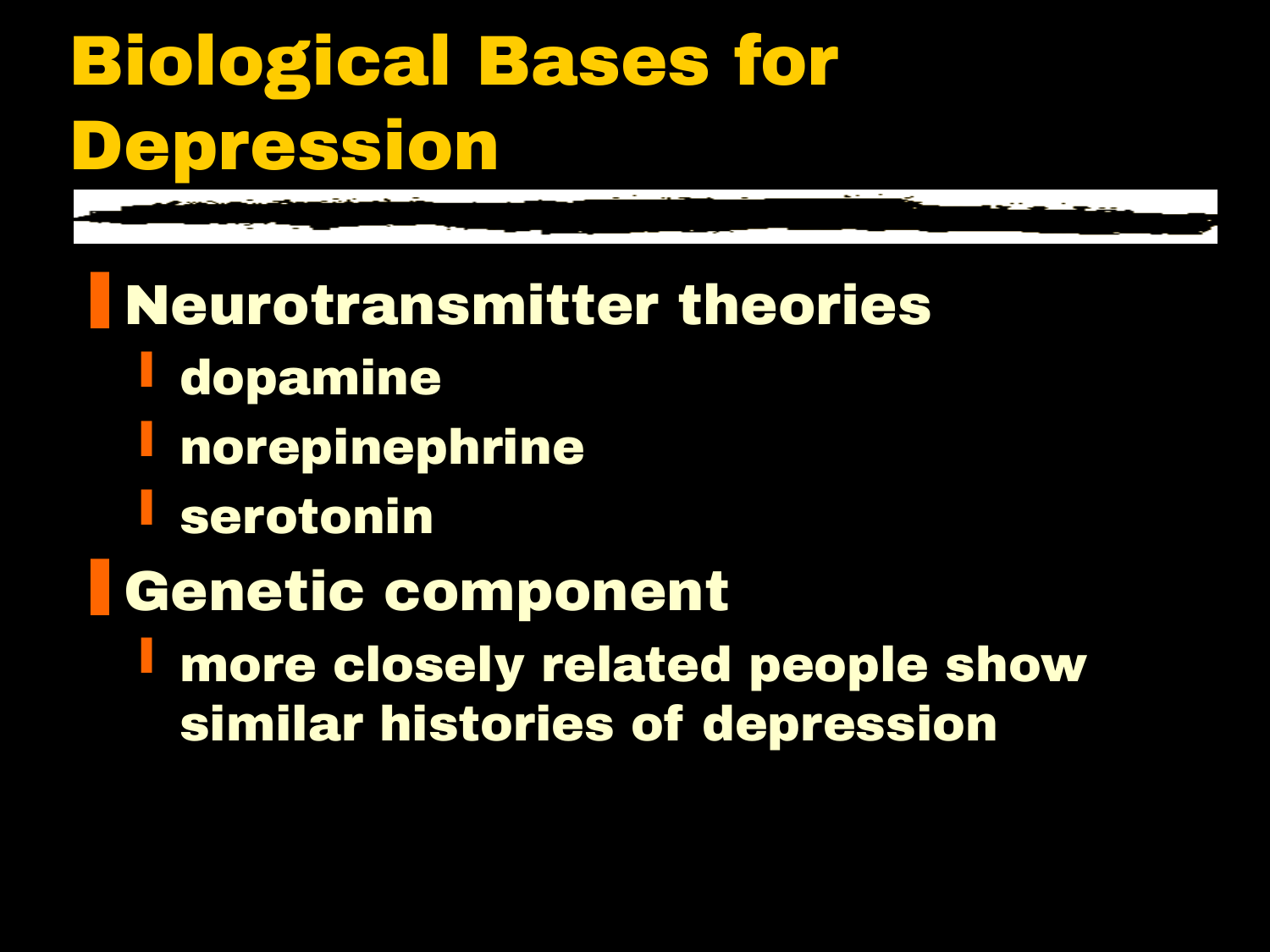

# Biological Bases for Depression
Neurotransmitter theories
dopamine
norepinephrine
serotonin
Genetic component
more closely related people show similar histories of depression